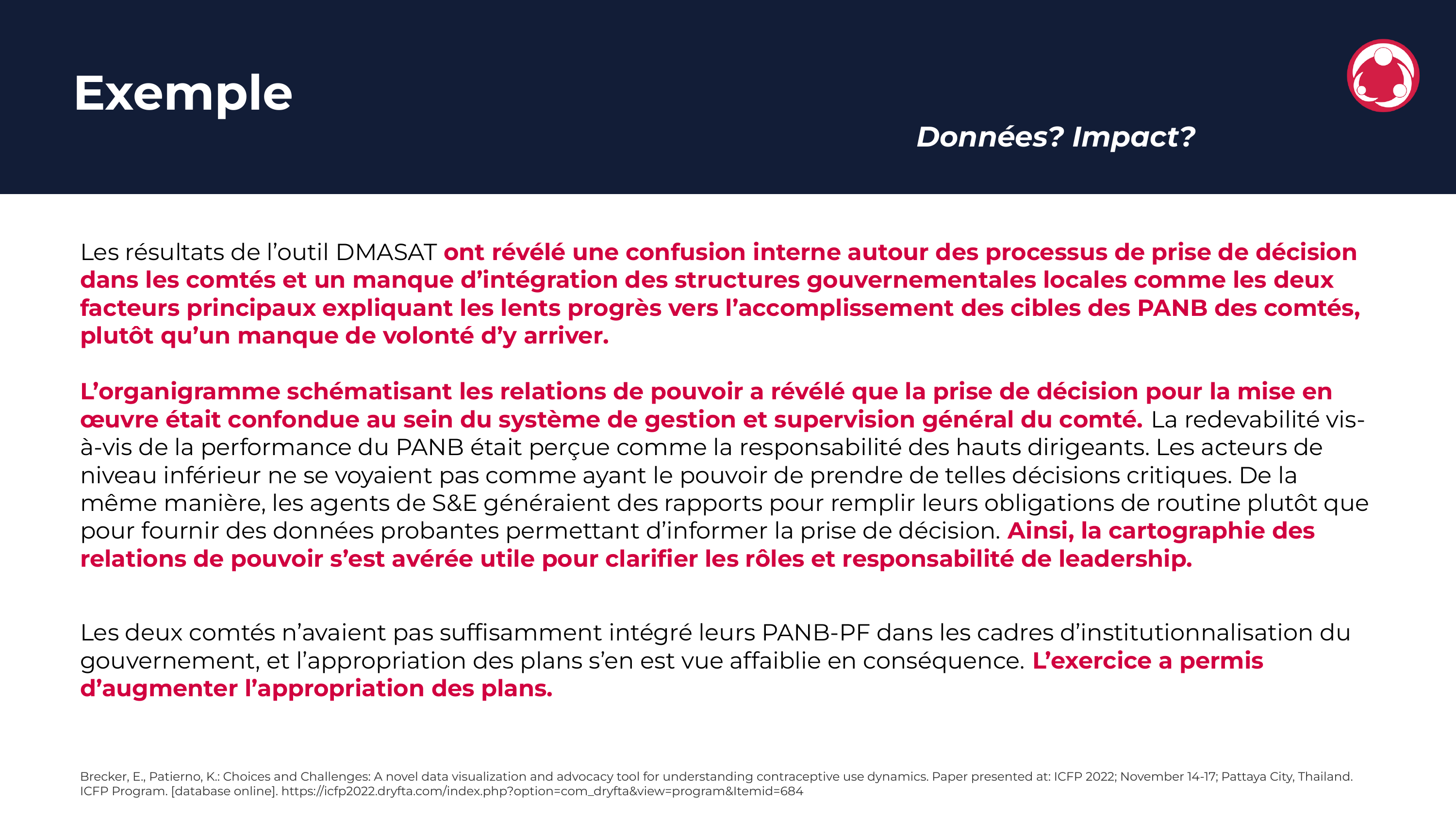

Exemple
Données? Impact?
Les résultats de l’outil DMASAT ont révélé une confusion interne autour des processus de prise de décision dans les comtés et un manque d’intégration des structures gouvernementales locales comme les deux facteurs principaux expliquant les lents progrès vers l’accomplissement des cibles des PANB des comtés, plutôt qu’un manque de volonté d’y arriver.
L’organigramme schématisant les relations de pouvoir a révélé que la prise de décision pour la mise en œuvre était confondue au sein du système de gestion et supervision général du comté. La redevabilité vis-à-vis de la performance du PANB était perçue comme la responsabilité des hauts dirigeants. Les acteurs de niveau inférieur ne se voyaient pas comme ayant le pouvoir de prendre de telles décisions critiques. De la même manière, les agents de S&E généraient des rapports pour remplir leurs obligations de routine plutôt que pour fournir des données probantes permettant d’informer la prise de décision. Ainsi, la cartographie des relations de pouvoir s’est avérée utile pour clarifier les rôles et responsabilité de leadership.

Les deux comtés n’avaient pas suffisamment intégré leurs PANB-PF dans les cadres d’institutionnalisation du gouvernement, et l’appropriation des plans s’en est vue affaiblie en conséquence. L’exercice a permis d’augmenter l’appropriation des plans.

Brecker, E., Patierno, K.: Choices and Challenges: A novel data visualization and advocacy tool for understanding contraceptive use dynamics. Paper presented at: ICFP 2022; November 14-17; Pattaya City, Thailand. ICFP Program. [database online]. https://icfp2022.dryfta.com/index.php?option=com_dryfta&view=program&Itemid=684